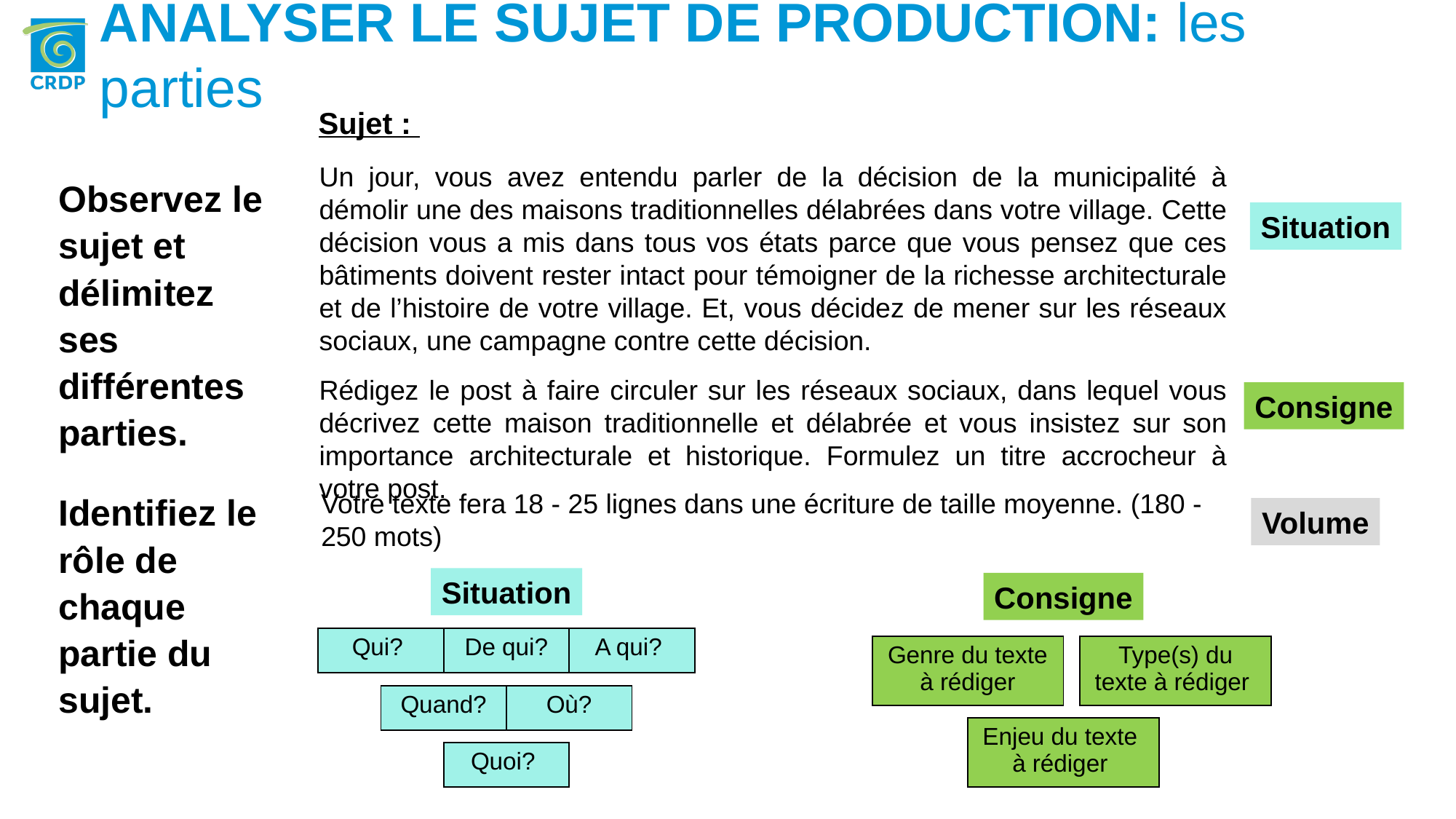

ANALYSER LE SUJET DE PRODUCTION: les parties
Sujet :
Un jour, vous avez entendu parler de la décision de la municipalité à démolir une des maisons traditionnelles délabrées dans votre village. Cette décision vous a mis dans tous vos états parce que vous pensez que ces bâtiments doivent rester intact pour témoigner de la richesse architecturale et de l’histoire de votre village. Et, vous décidez de mener sur les réseaux sociaux, une campagne contre cette décision.
Observez le sujet et délimitez ses différentes parties.
Situation
Rédigez le post à faire circuler sur les réseaux sociaux, dans lequel vous décrivez cette maison traditionnelle et délabrée et vous insistez sur son importance architecturale et historique. Formulez un titre accrocheur à votre post.
Consigne
Votre texte fera 18 - 25 lignes dans une écriture de taille moyenne. (180 - 250 mots)
Identifiez le rôle de chaque partie du sujet.
Volume
Situation
Consigne
| Qui? | De qui? | A qui? |
| --- | --- | --- |
| Genre du texte à rédiger |
| --- |
| Type(s) du texte à rédiger |
| --- |
| Quand? | Où? |
| --- | --- |
| Enjeu du texte à rédiger |
| --- |
| Quoi? |
| --- |